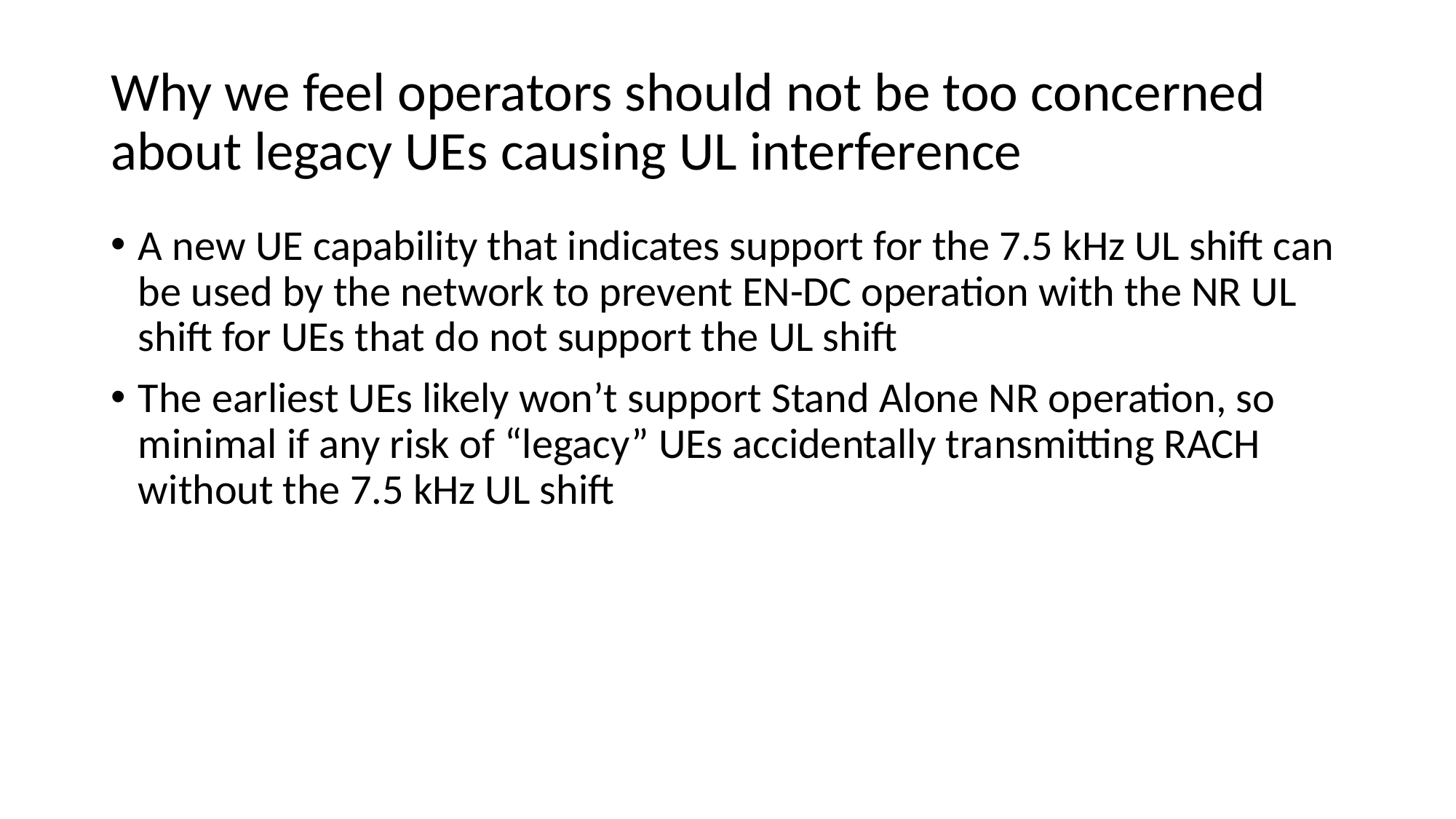

# Why we feel operators should not be too concerned about legacy UEs causing UL interference
A new UE capability that indicates support for the 7.5 kHz UL shift can be used by the network to prevent EN-DC operation with the NR UL shift for UEs that do not support the UL shift
The earliest UEs likely won’t support Stand Alone NR operation, so minimal if any risk of “legacy” UEs accidentally transmitting RACH without the 7.5 kHz UL shift